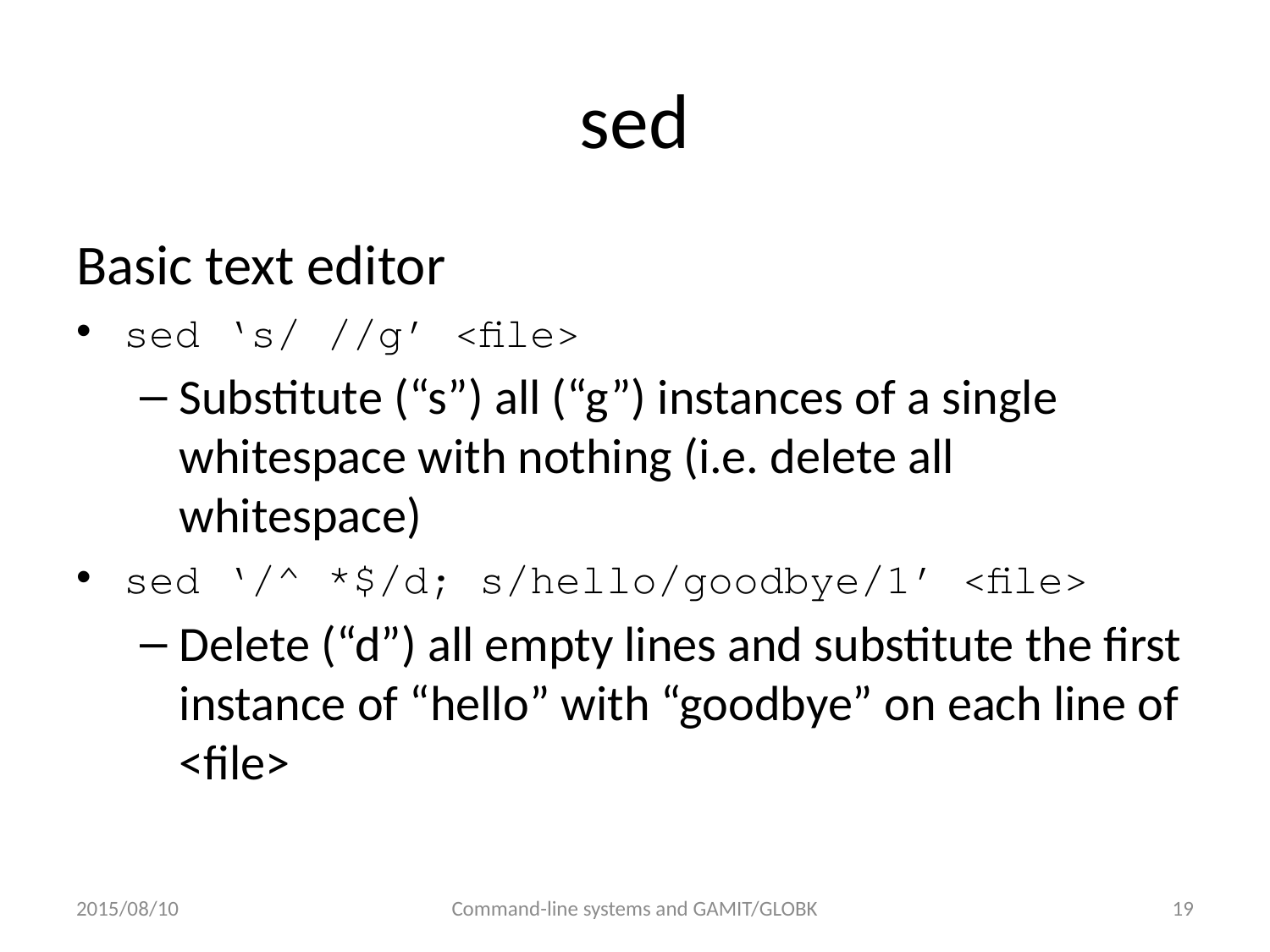

# sed
Basic text editor
sed ‘s/ //g’ <file>
Substitute (“s”) all (“g”) instances of a single whitespace with nothing (i.e. delete all whitespace)
sed ‘/^ *$/d; s/hello/goodbye/1’ <file>
Delete (“d”) all empty lines and substitute the first instance of “hello” with “goodbye” on each line of <file>

2015/08/10
Command-line systems and GAMIT/GLOBK
19